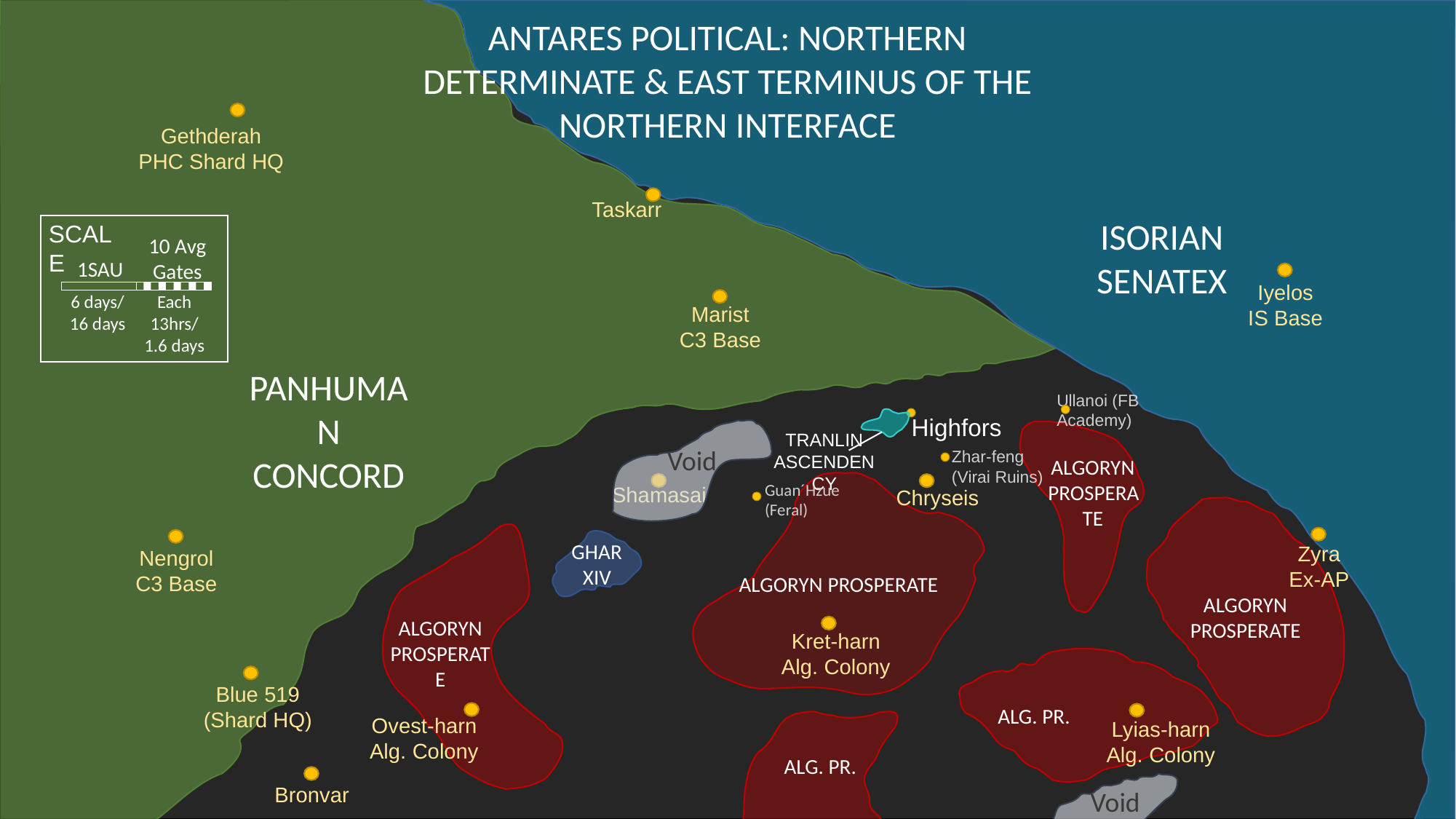

Antares Political: Northern Determinate & East Terminus of the Northern Interface